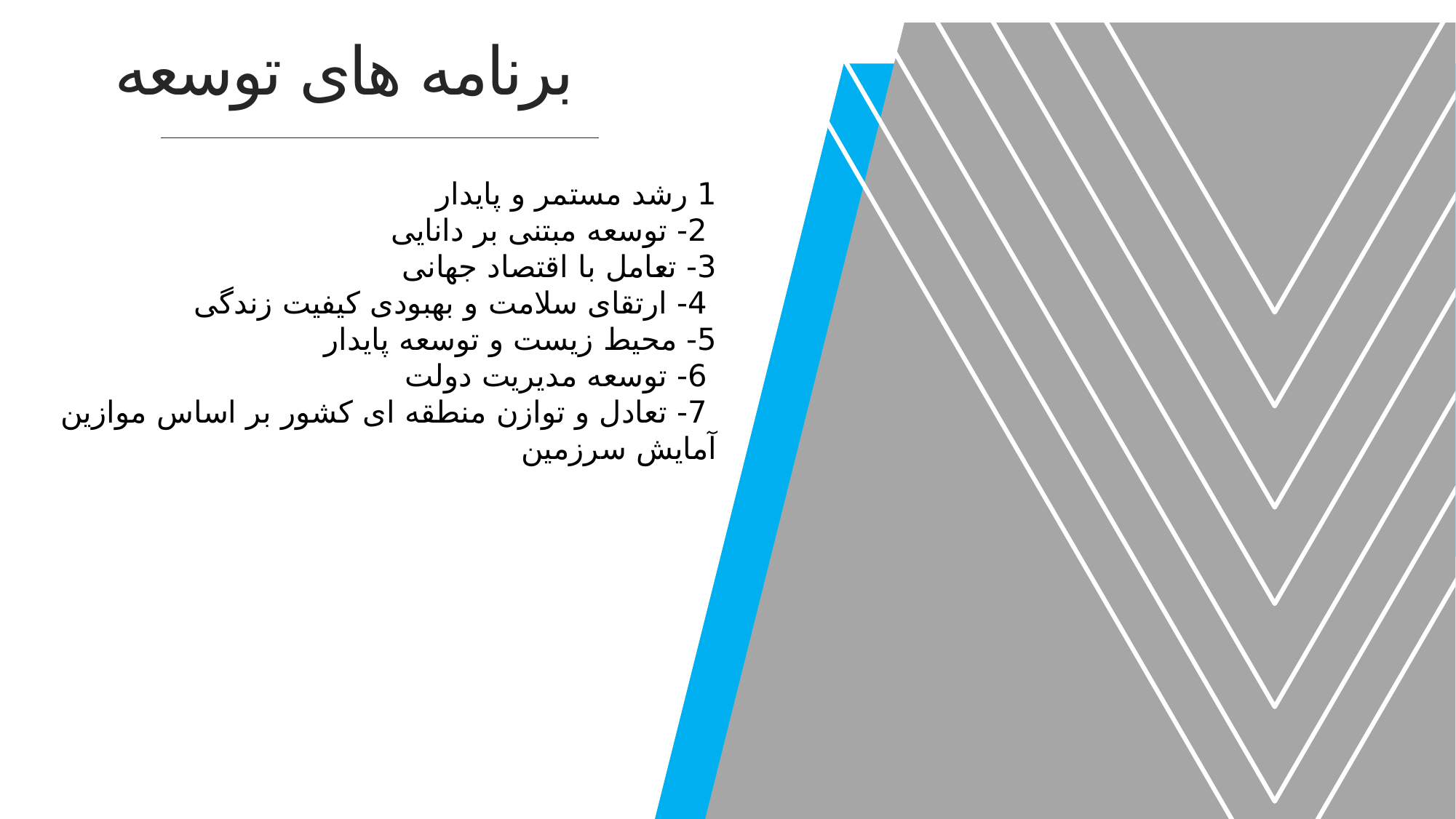

برنامه های توسعه

1 رشد مستمر و پایدار
 2- توسعه مبتنی بر دانایی
3- تعامل با اقتصاد جهانی
 4- ارتقای سلامت و بهبودی کیفیت زندگی
5- محیط زیست و توسعه پایدار
 6- توسعه مدیریت دولت
 7- تعادل و توازن منطقه ای کشور بر اساس موازین آمایش سرزمین